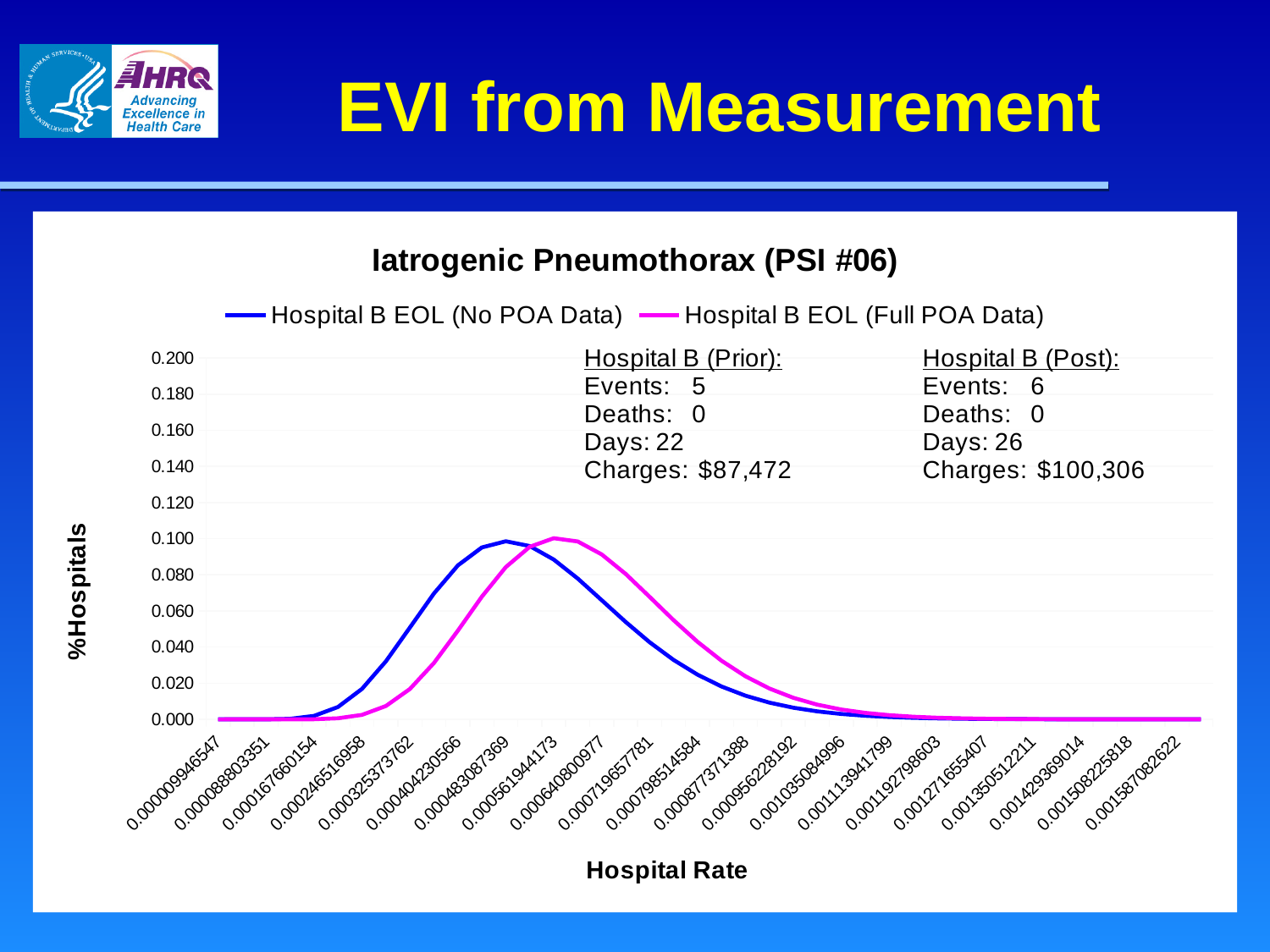

# EVI from Measurement

### Chart: Iatrogenic Pneumothorax (PSI #06)

| Category | Hospital B EOL (No POA Data) | Hospital B EOL (Full POA Data) |
|---|---|---|
| 9.9465467461676E-6 | 4.06389028475165e-14 | 5.37967519532454e-20 |
| 4.93749486281148E-5 | 1.14929547731272e-07 | 6.46297123606366e-11 |
| 8.88033505100622E-5 | 1.73769971356674e-05 | 8.09004847514528e-08 |
| 0.000128231752392009 | 0.000301423750221891 | 5.09412188091763e-06 |
| 0.000167660154273956 | 0.00191493588420302 | 8.11626060016121e-05 |
| 0.000207088556155904 | 0.00683778569333953 | 0.000582598470852051 |
| 0.000246516958037851 | 0.0168611282522503 | 0.00248900470298857 |
| 0.000285945359919798 | 0.0321642640005189 | 0.00739597717778032 |
| 0.000325373761801746 | 0.050842867628157 | 0.0168185997793207 |
| 0.000364802163683693 | 0.0696343744475748 | 0.0311601798276534 |
| 0.00040423056556564 | 0.085192741390987 | 0.0491082443422223 |
| 0.000443658967447587 | 0.0951511865846393 | 0.0679009636788989 |
| 0.000483087369329535 | 0.0985884585257668 | 0.0842753318318527 |
| 0.000522515771211482 | 0.0959226399162317 | 0.0955393480489428 |
| 0.000561944173093429 | 0.0884702597052506 | 0.10027539804512 |
| 0.000601372574975376 | 0.0779288685656823 | 0.0984901236803016 |
| 0.000640800976857324 | 0.0659528606325879 | 0.0913117661997832 |
| 0.000680229378739271 | 0.0538931660768384 | 0.0804753109711749 |
| 0.000719657780621217 | 0.0426933653359972 | 0.0678168047218402 |
| 0.000759086182503165 | 0.0328993364613719 | 0.0549128479261198 |
| 0.000798514584385112 | 0.0247319631737695 | 0.0429009643842027 |
| 0.000837942986267059 | 0.0181817419996496 | 0.0324524024972275 |
| 0.000877371388149006 | 0.0130987323777745 | 0.0238412267142513 |
| 0.000916799790030953 | 0.00926464366870639 | 0.017054974329628 |
| 0.000956228191912902 | 0.00644348841941922 | 0.011907116178981 |
| 0.00099565659379485 | 0.00441274265049719 | 0.00812952636937637 |
| 0.0010350849956768 | 0.00297935470554123 | 0.0054374329396828 |
| 0.00107451339755874 | 0.00198532759126957 | 0.00356838898574608 |
| 0.00111394179944069 | 0.00130694417598498 | 0.00230093836069545 |
| 0.00115337020132264 | 0.000850689218447109 | 0.00145959748474833 |
| 0.00119279860320458 | 0.000547910526827567 | 0.000911889064074689 |
| 0.00123222700508653 | 0.000349442478772444 | 0.000561654243165234 |
| 0.00127165540696848 | 0.000220822118920161 | 0.000341357702982937 |
| 0.00131108380885043 | 0.00013834336072216 | 0.000204890912697598 |
| 0.00135051221073237 | 8.59703401082658e-05 | 0.000121544245512473 |
| 0.00138994061261432 | 5.30175234036979e-05 | 7.1308721797836e-05 |
| 0.00142936901449627 | 3.24607915833664e-05 | 4.14018693923879e-05 |
| 0.00146879741637821 | 1.97396960608387e-05 | 2.38021544991529e-05 |
| 0.00150822581826016 | 1.19267576361715e-05 | 1.35569331872754e-05 |
| 0.00154765422014211 | 7.16228064645552e-06 | 7.65362826049555e-06 |
| 0.00158708262202406 | 4.27624441967645e-06 | 4.28479078729006e-06 |
| 0.00162651102390601 | 6.14512149776925e-06 | 5.2503912556512e-06 |